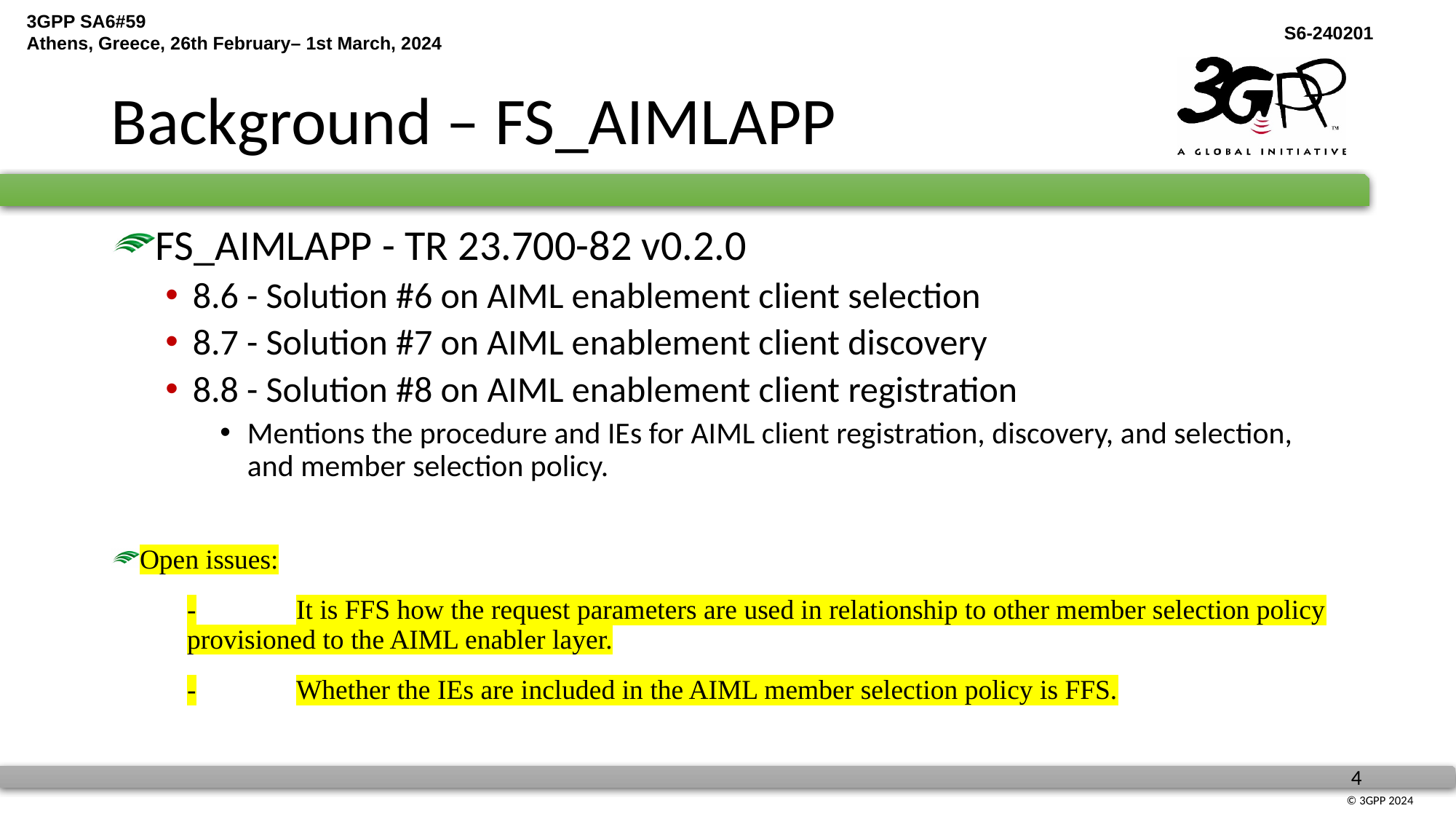

# Background – FS_AIMLAPP
FS_AIMLAPP - TR 23.700-82 v0.2.0
8.6 - Solution #6 on AIML enablement client selection
8.7 - Solution #7 on AIML enablement client discovery
8.8 - Solution #8 on AIML enablement client registration
Mentions the procedure and IEs for AIML client registration, discovery, and selection, and member selection policy.

Open issues:
-	It is FFS how the request parameters are used in relationship to other member selection policy provisioned to the AIML enabler layer.
-	Whether the IEs are included in the AIML member selection policy is FFS.